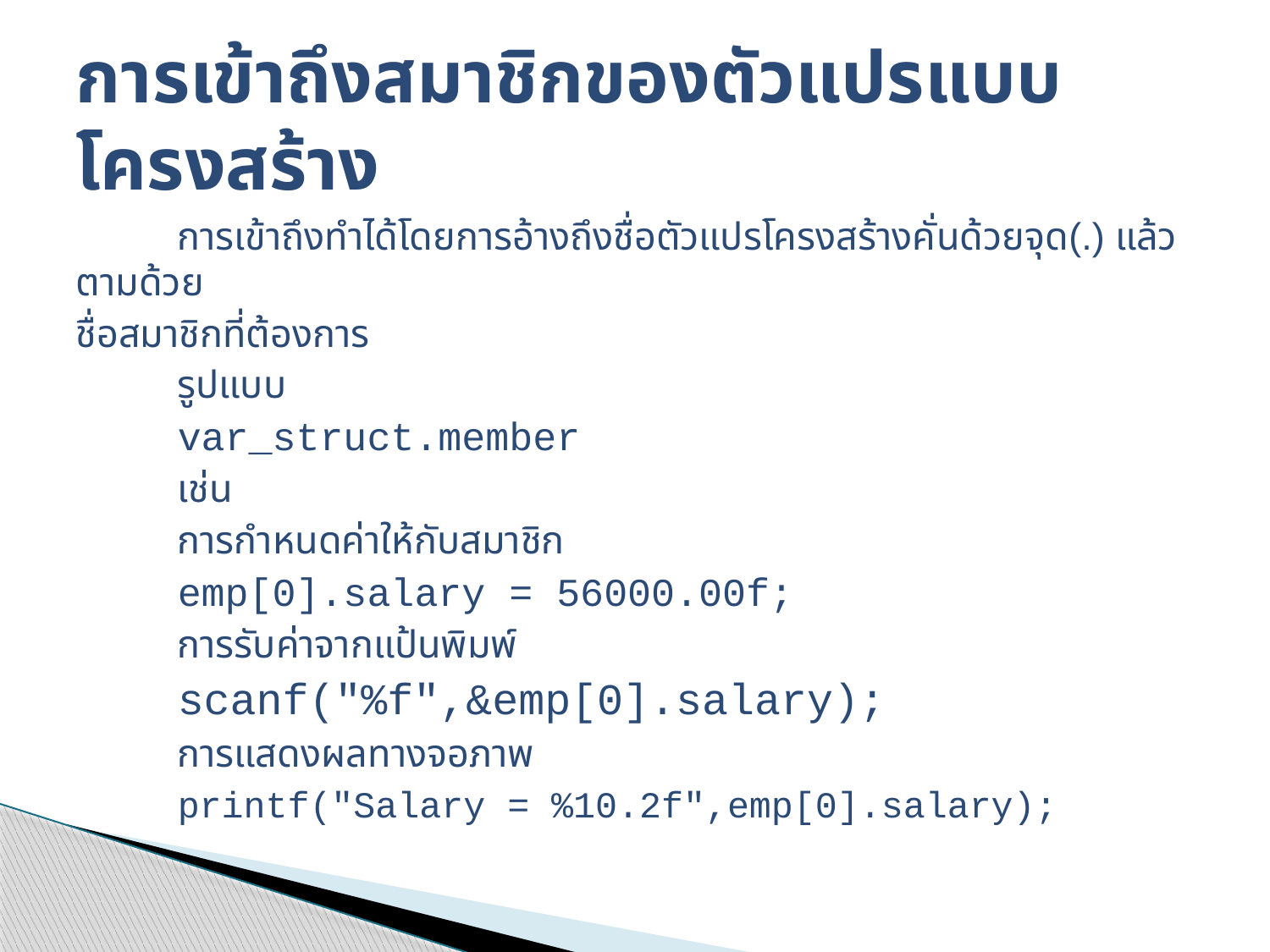

# การเข้าถึงสมาชิกของตัวแปรแบบโครงสร้าง
	การเข้าถึงทำได้โดยการอ้างถึงชื่อตัวแปรโครงสร้างคั่นด้วยจุด(.) แล้วตามด้วย
ชื่อสมาชิกที่ต้องการ
	รูปแบบ
	var_struct.member
	เช่น
	การกำหนดค่าให้กับสมาชิก
	emp[0].salary = 56000.00f;
	การรับค่าจากแป้นพิมพ์
	scanf("%f",&emp[0].salary);
	การแสดงผลทางจอภาพ
	printf("Salary = %10.2f",emp[0].salary);